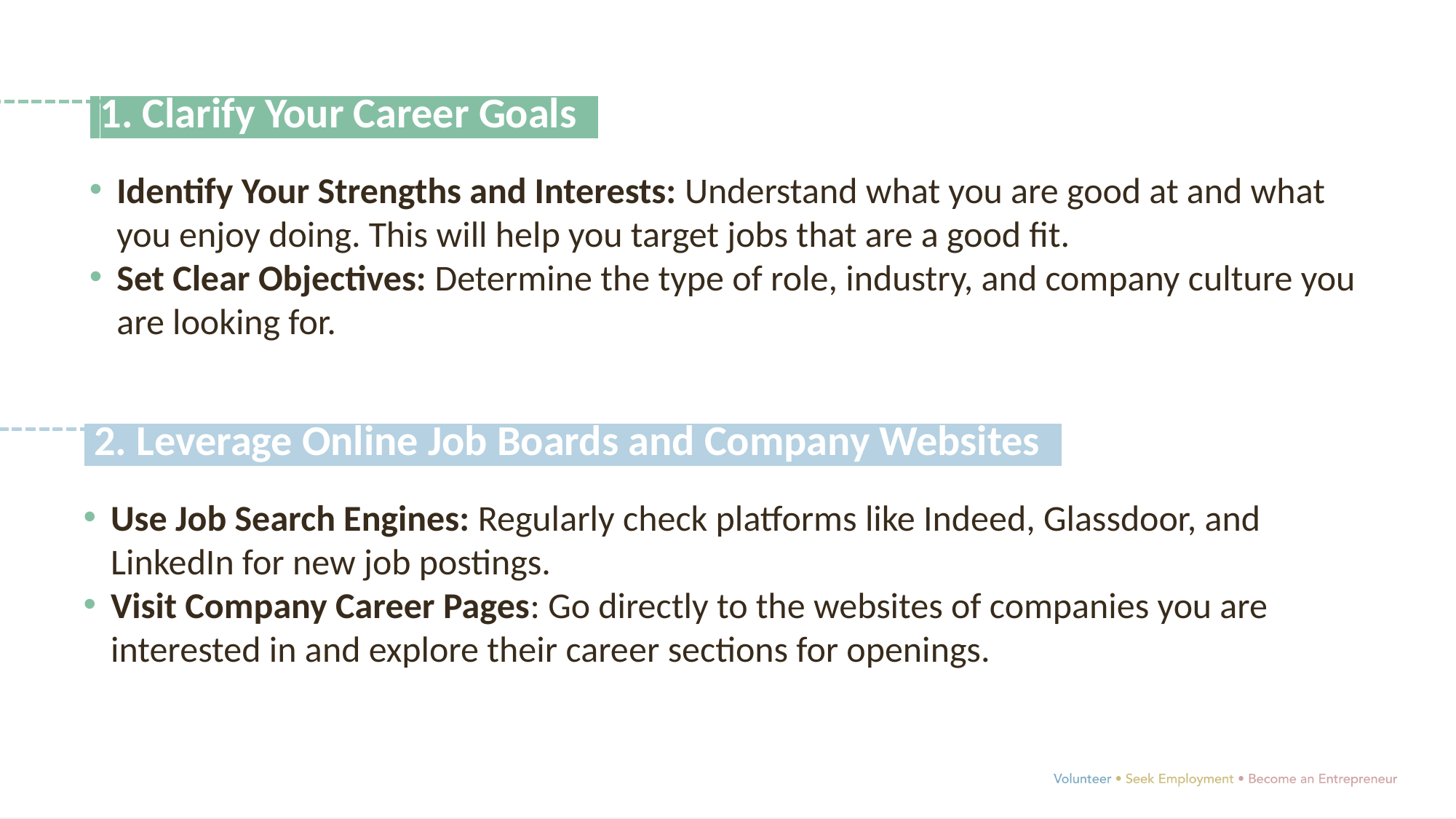

1. Clarify Your Career Goals:
Identify Your Strengths and Interests: Understand what you are good at and what you enjoy doing. This will help you target jobs that are a good fit.
Set Clear Objectives: Determine the type of role, industry, and company culture you are looking for.
 2. Leverage Online Job Boards and Company Websites:
Use Job Search Engines: Regularly check platforms like Indeed, Glassdoor, and LinkedIn for new job postings.
Visit Company Career Pages: Go directly to the websites of companies you are interested in and explore their career sections for openings.